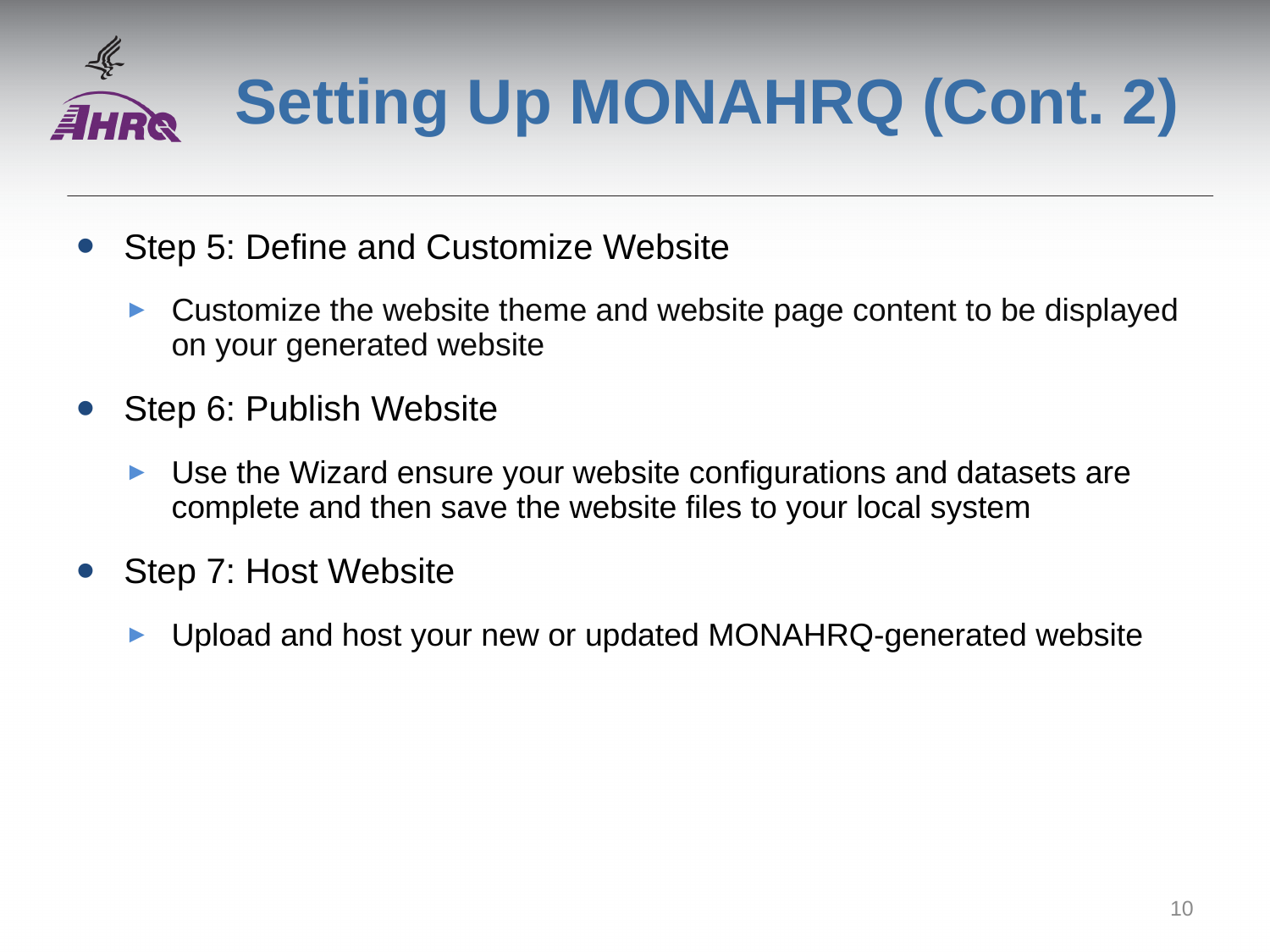

# Setting Up MONAHRQ (Cont. 2)
Step 5: Define and Customize Website
Customize the website theme and website page content to be displayed on your generated website
Step 6: Publish Website
Use the Wizard ensure your website configurations and datasets are complete and then save the website files to your local system
Step 7: Host Website
Upload and host your new or updated MONAHRQ-generated website
10